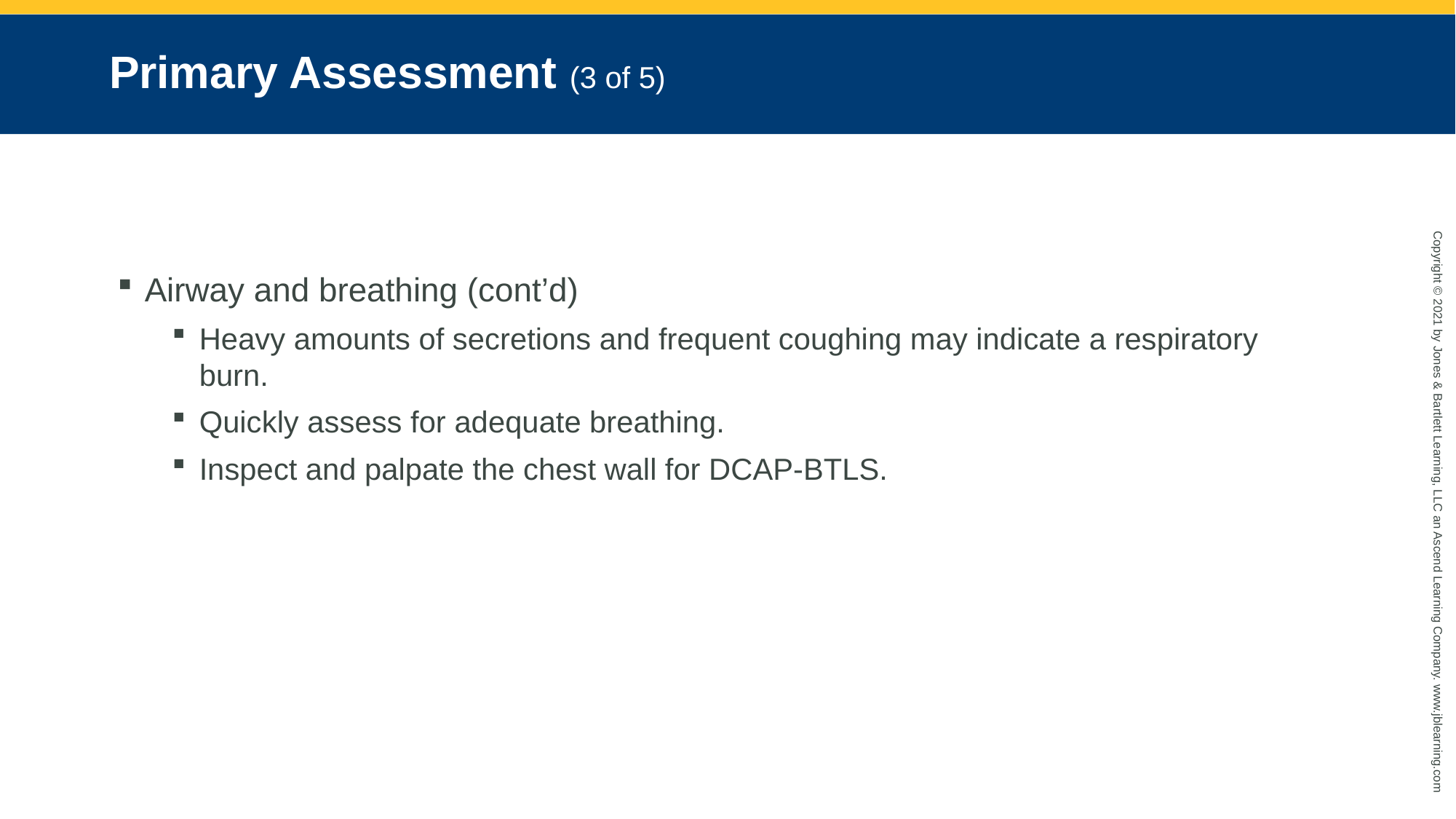

# Primary Assessment (3 of 5)
Airway and breathing (cont’d)
Heavy amounts of secretions and frequent coughing may indicate a respiratory burn.
Quickly assess for adequate breathing.
Inspect and palpate the chest wall for DCAP-BTLS.